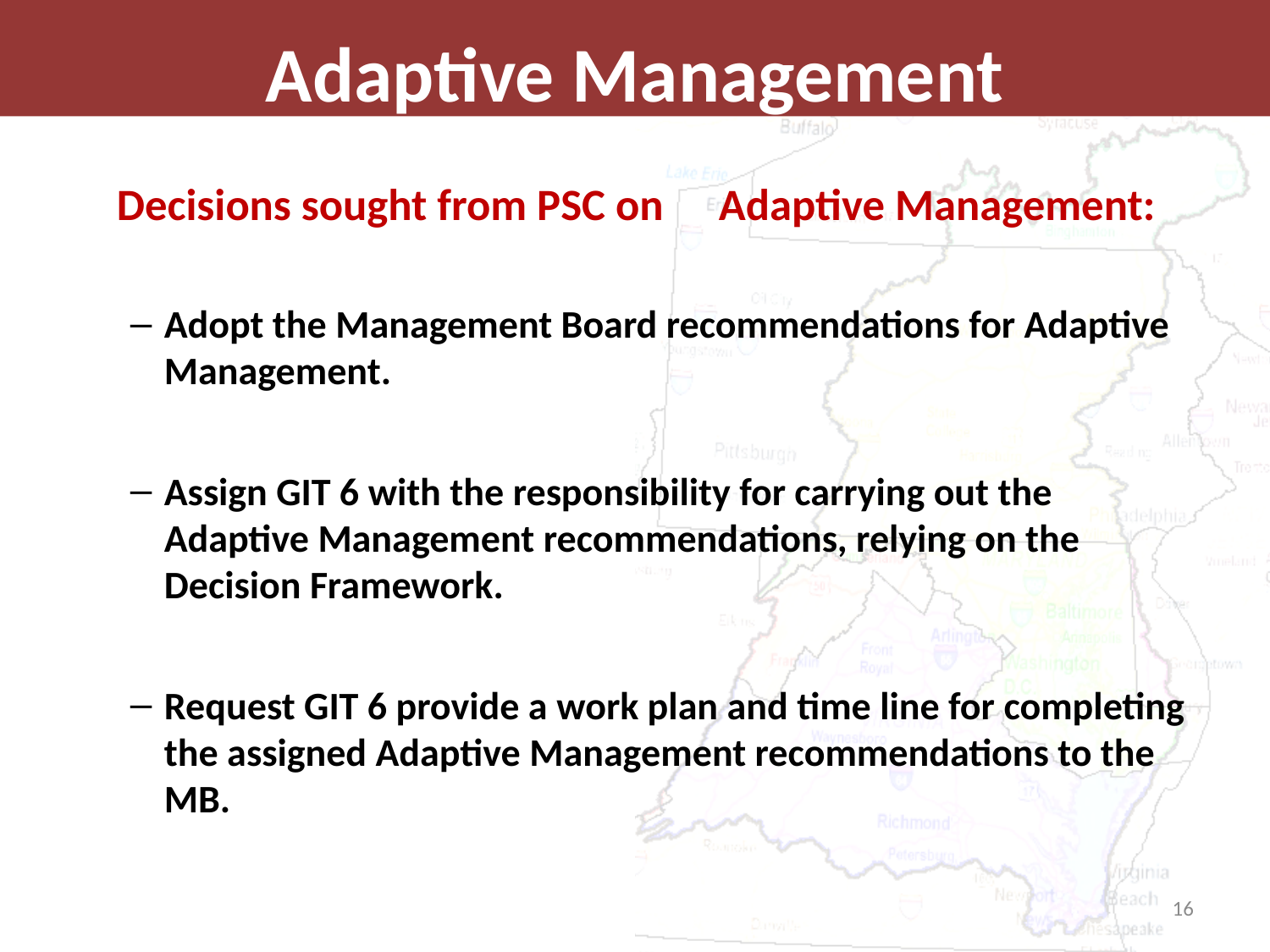

# Adaptive Management
	Decisions sought from PSC on 			Adaptive Management:

Adopt the Management Board recommendations for Adaptive Management.

Assign GIT 6 with the responsibility for carrying out the Adaptive Management recommendations, relying on the Decision Framework.

Request GIT 6 provide a work plan and time line for completing the assigned Adaptive Management recommendations to the MB.

16